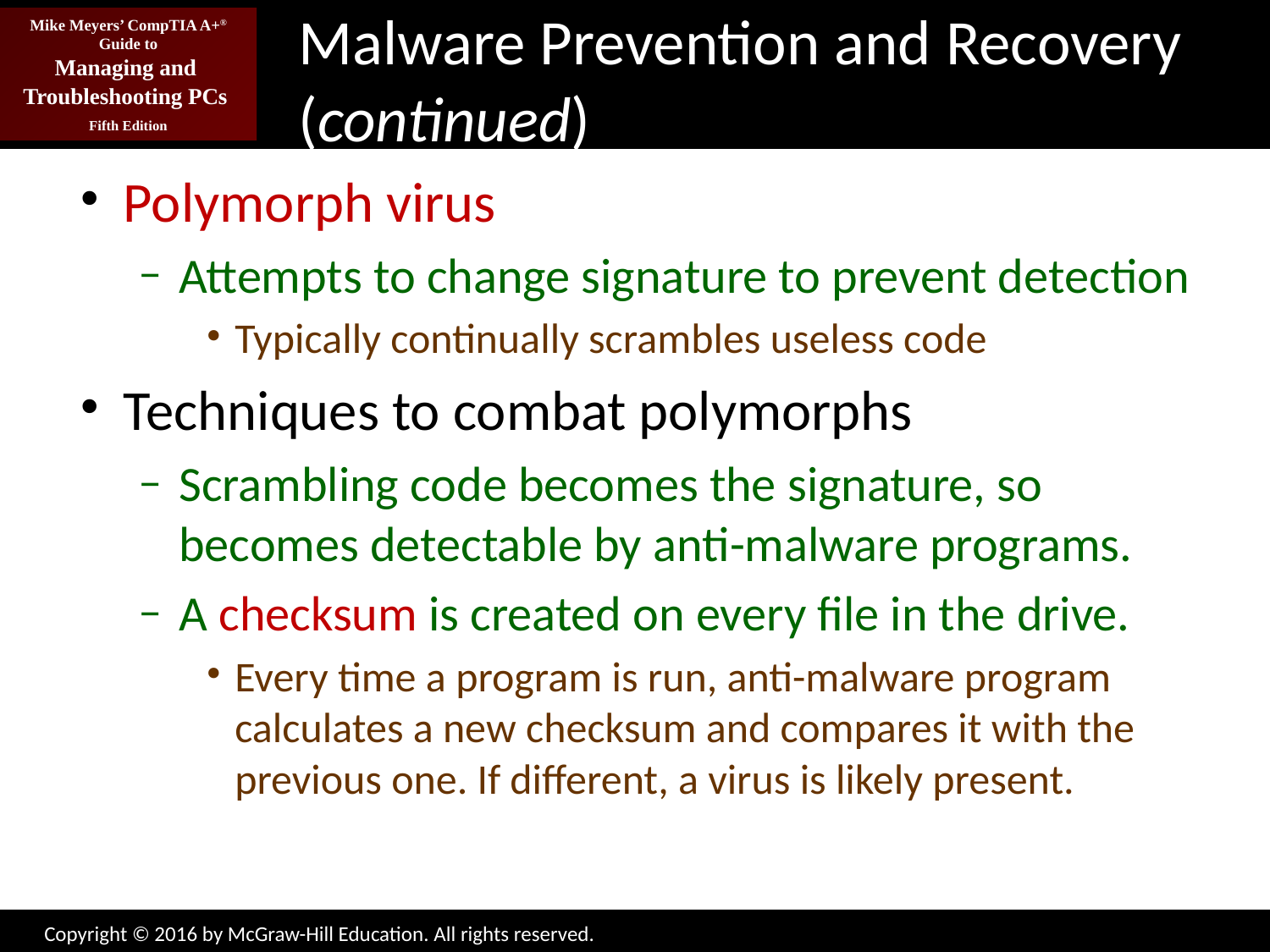

# Malware Prevention and Recovery (continued)
Polymorph virus
Attempts to change signature to prevent detection
Typically continually scrambles useless code
Techniques to combat polymorphs
Scrambling code becomes the signature, so becomes detectable by anti-malware programs.
A checksum is created on every file in the drive.
Every time a program is run, anti-malware program calculates a new checksum and compares it with the previous one. If different, a virus is likely present.